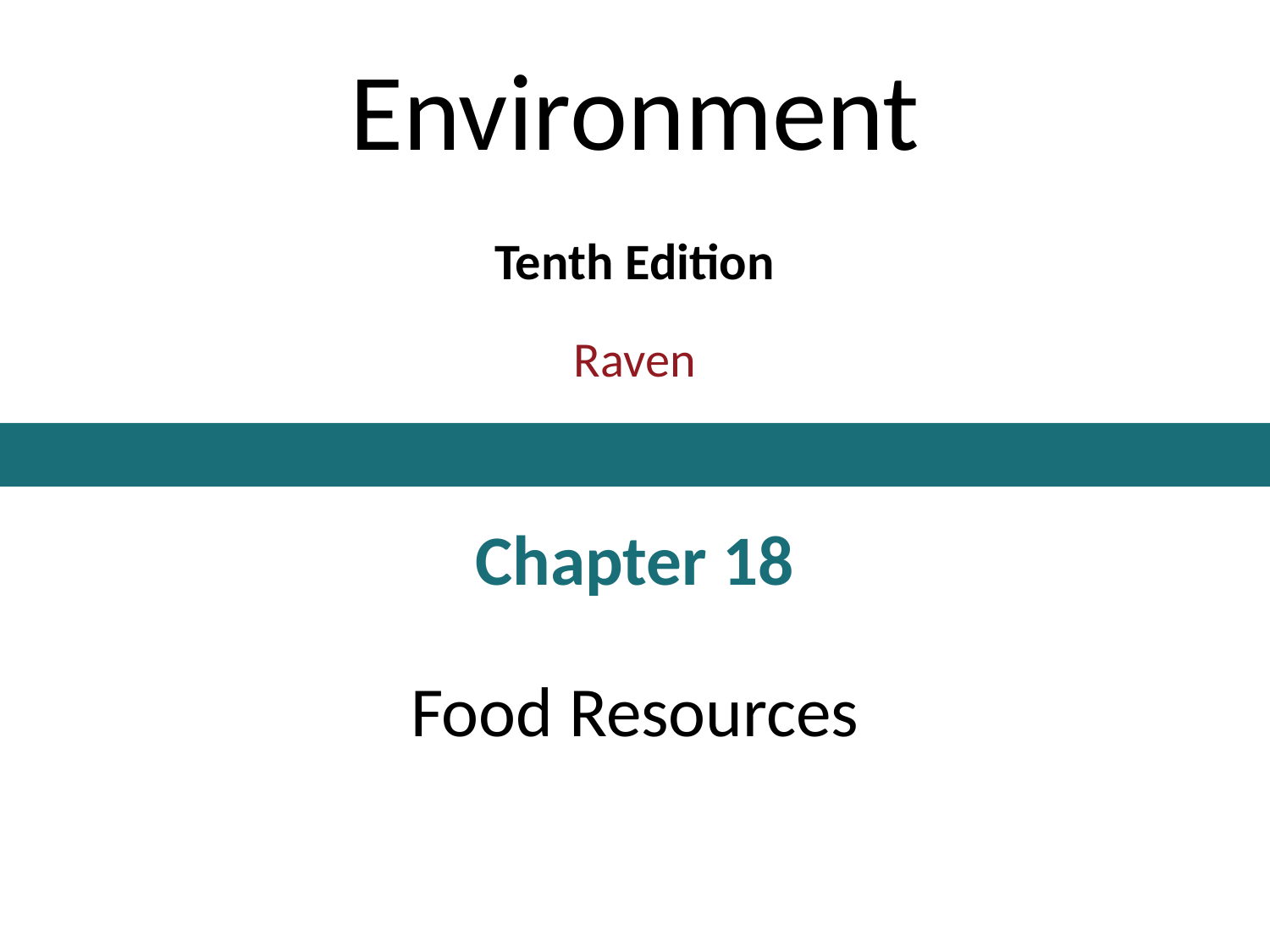

# Environment
Tenth Edition
Raven
Chapter 18
Food Resources